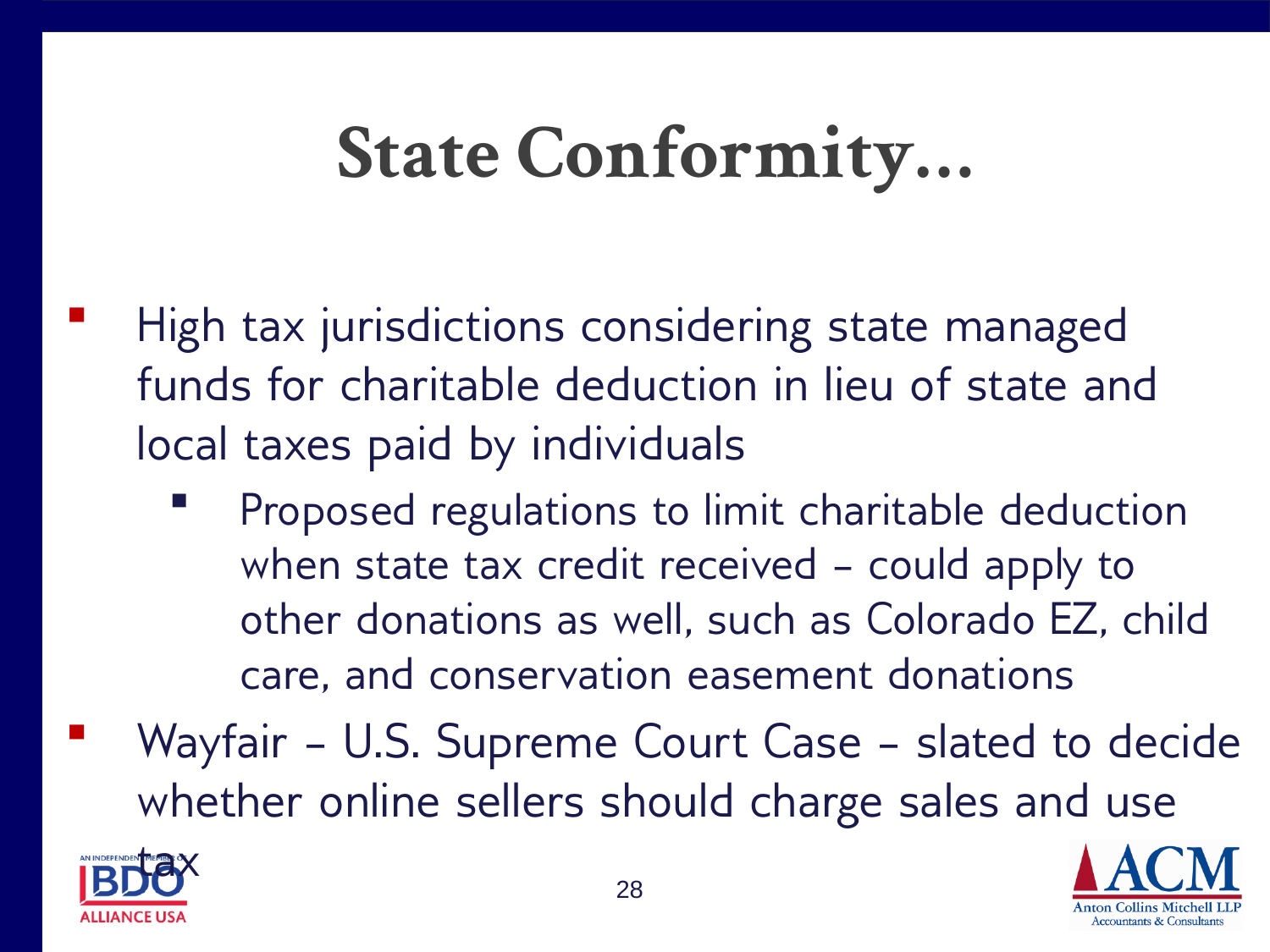

# State Conformity…
High tax jurisdictions considering state managed funds for charitable deduction in lieu of state and local taxes paid by individuals
Proposed regulations to limit charitable deduction when state tax credit received – could apply to other donations as well, such as Colorado EZ, child care, and conservation easement donations
Wayfair – U.S. Supreme Court Case – slated to decide whether online sellers should charge sales and use tax

28